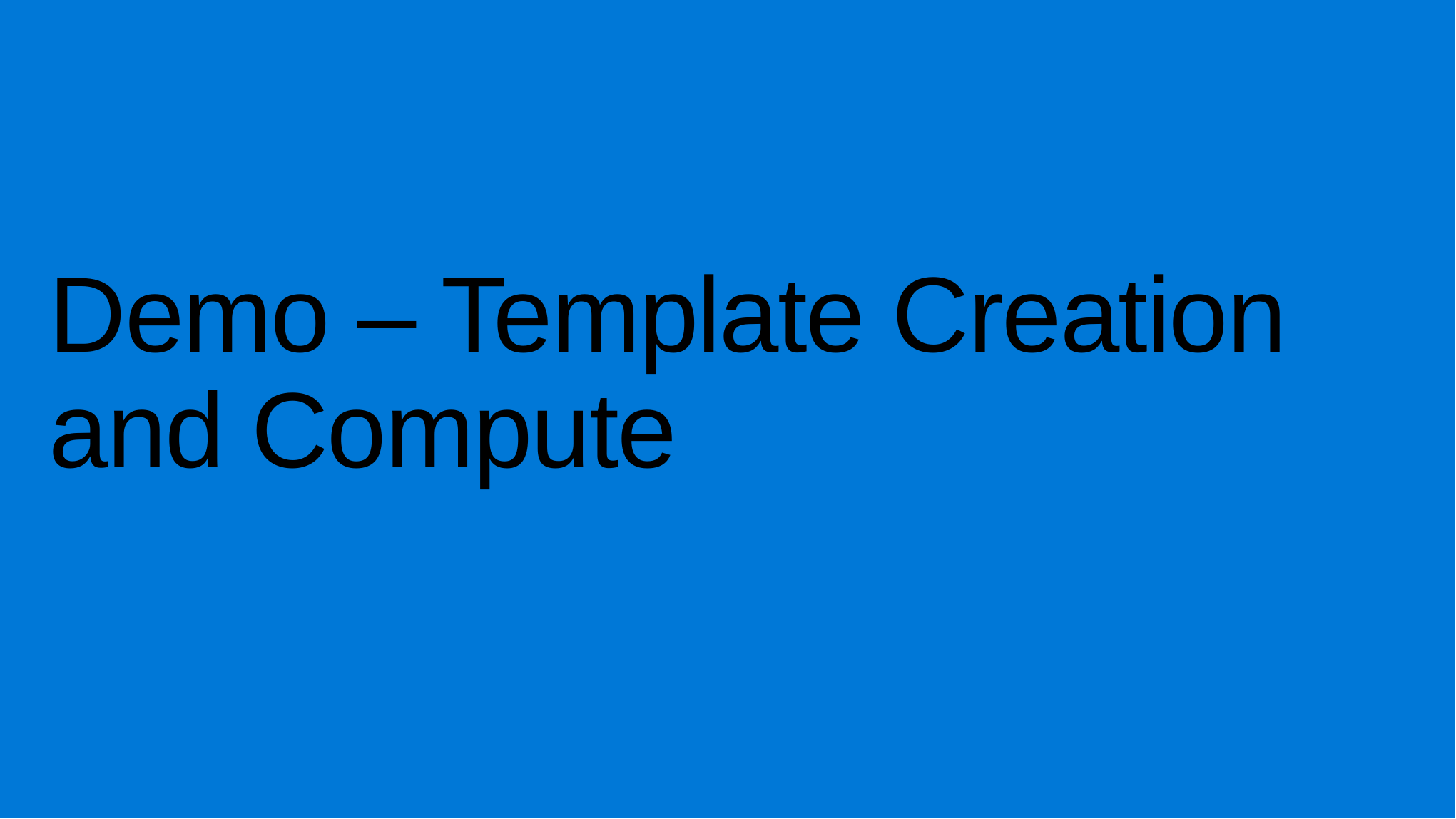

# Demo – Template Creation and Compute